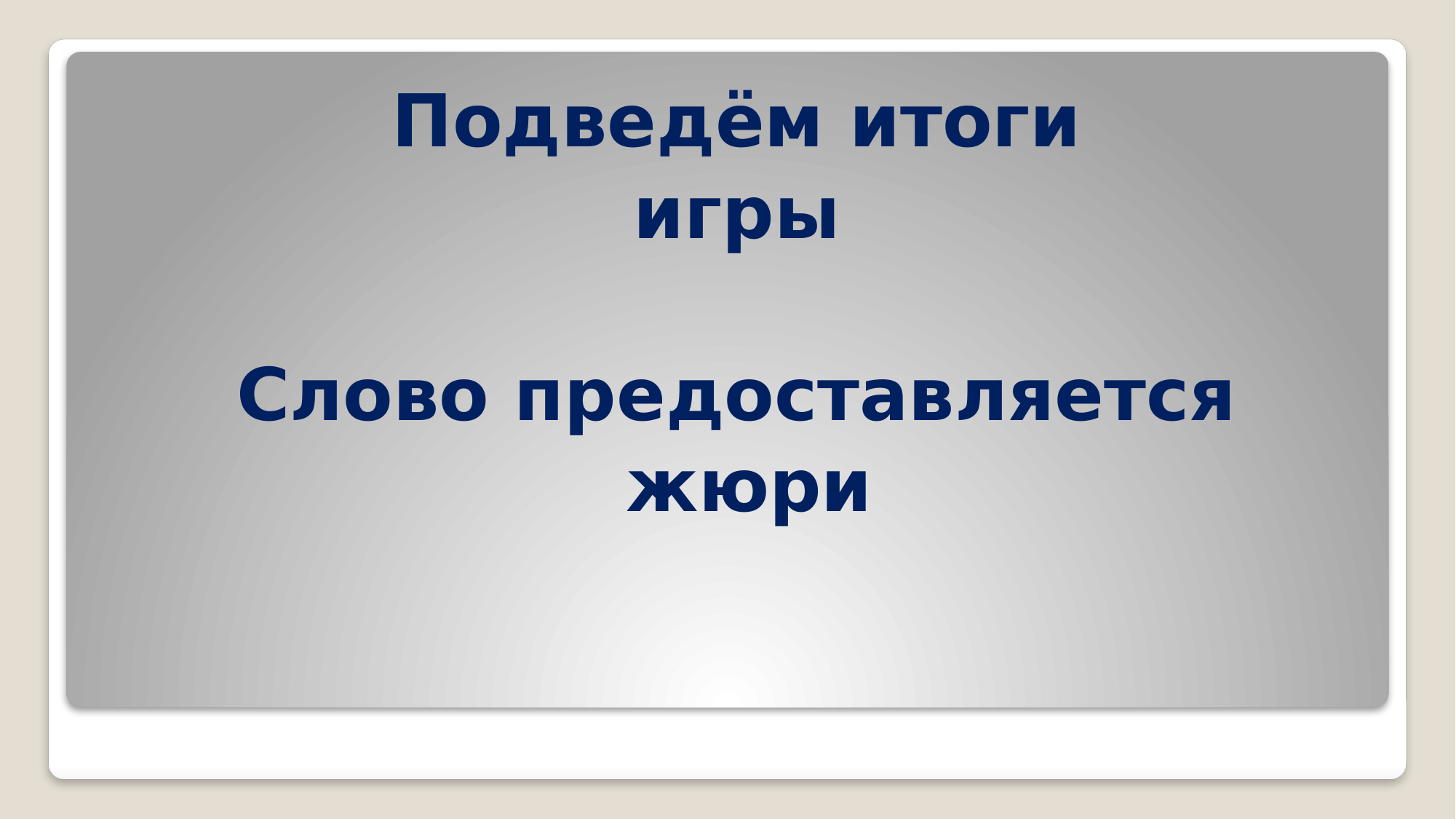

Подведём итоги
игры

Слово предоставляется
 жюри
#